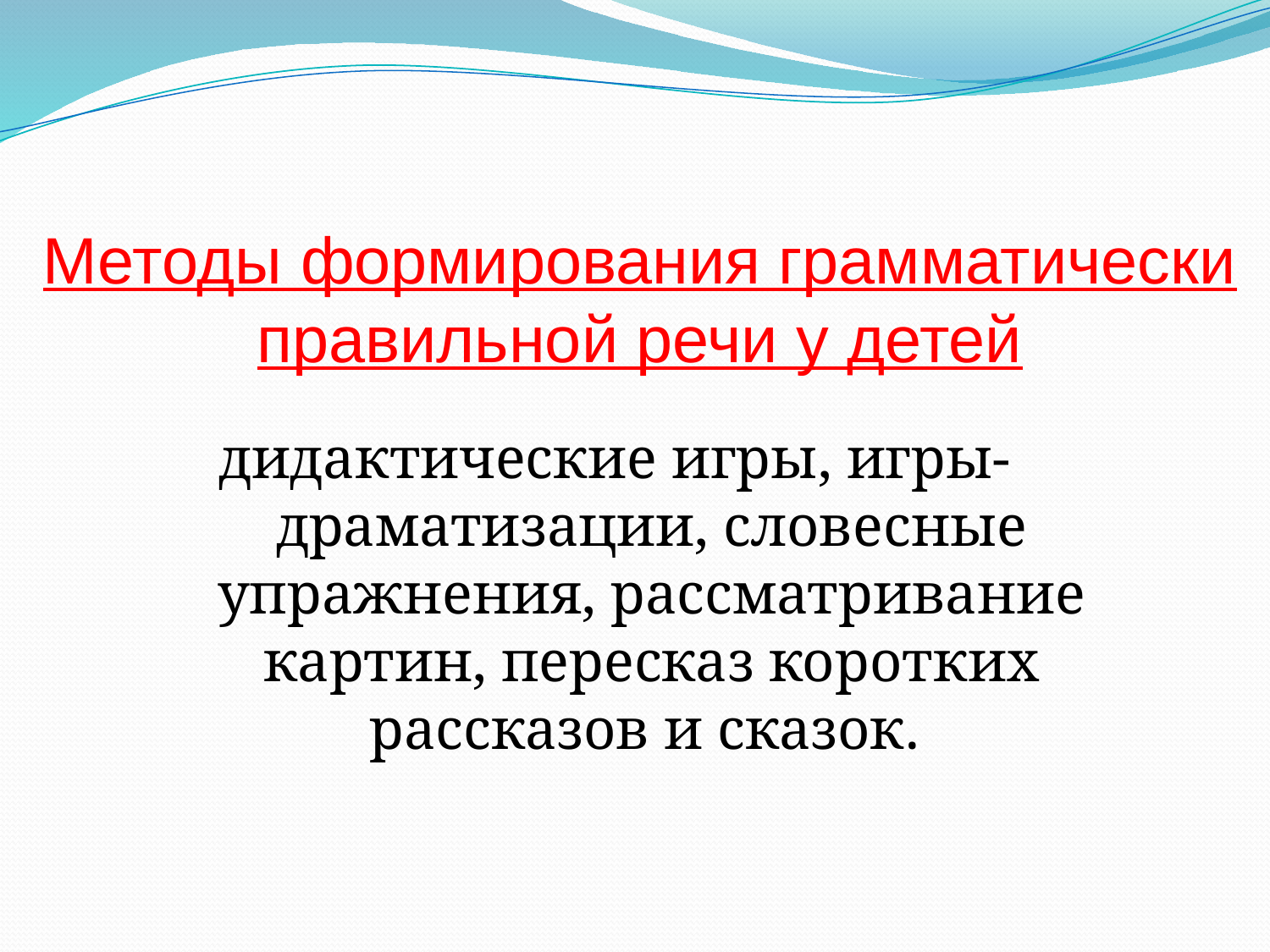

# Методы формирования грамматически правильной речи у детей
дидактические игры, игры-драматизации, словесные упражнения, рассматривание картин, пересказ коротких рассказов и сказок.